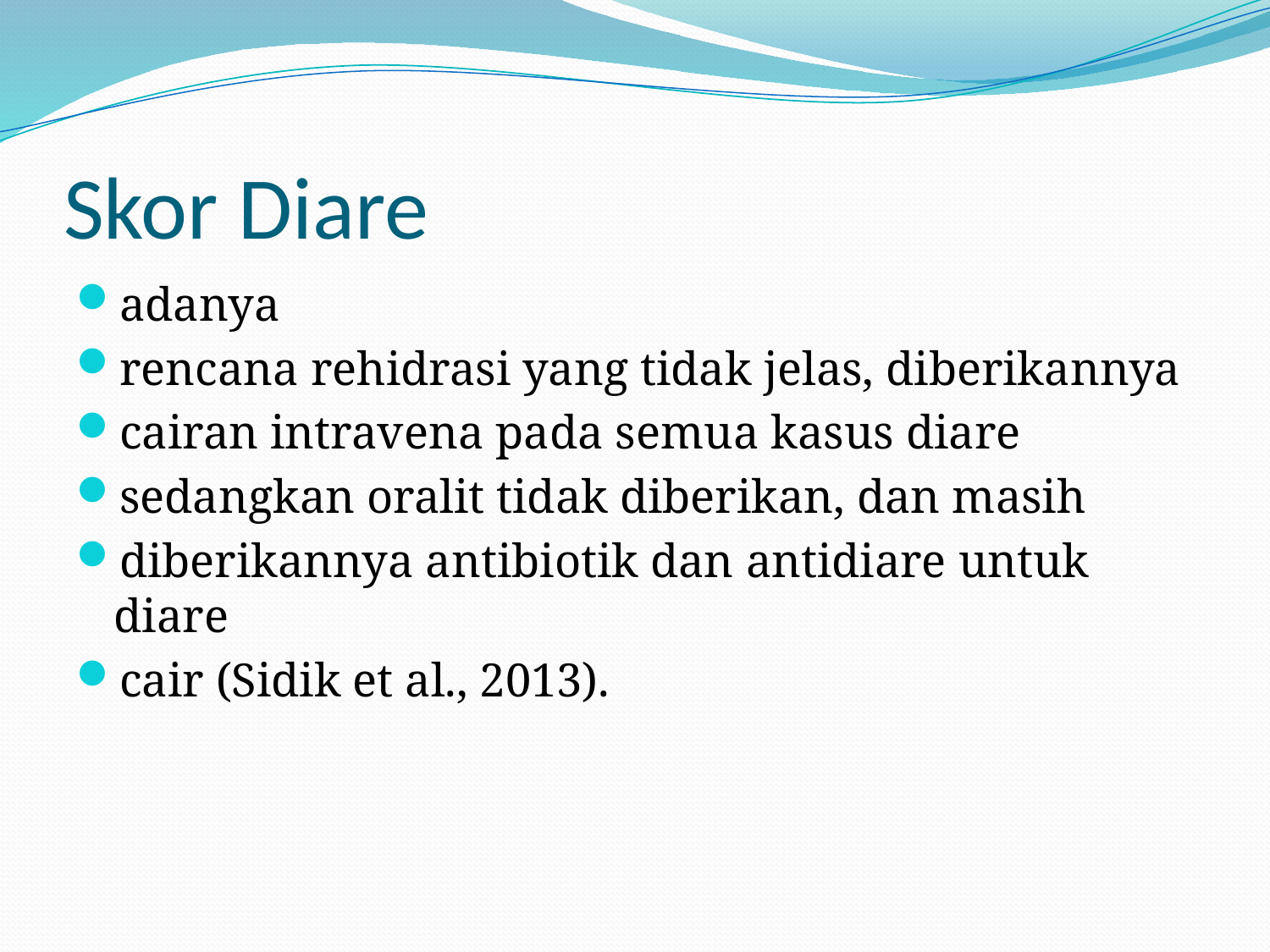

# Skor Diare
adanya
rencana rehidrasi yang tidak jelas, diberikannya
cairan intravena pada semua kasus diare
sedangkan oralit tidak diberikan, dan masih
diberikannya antibiotik dan antidiare untuk diare
cair (Sidik et al., 2013).